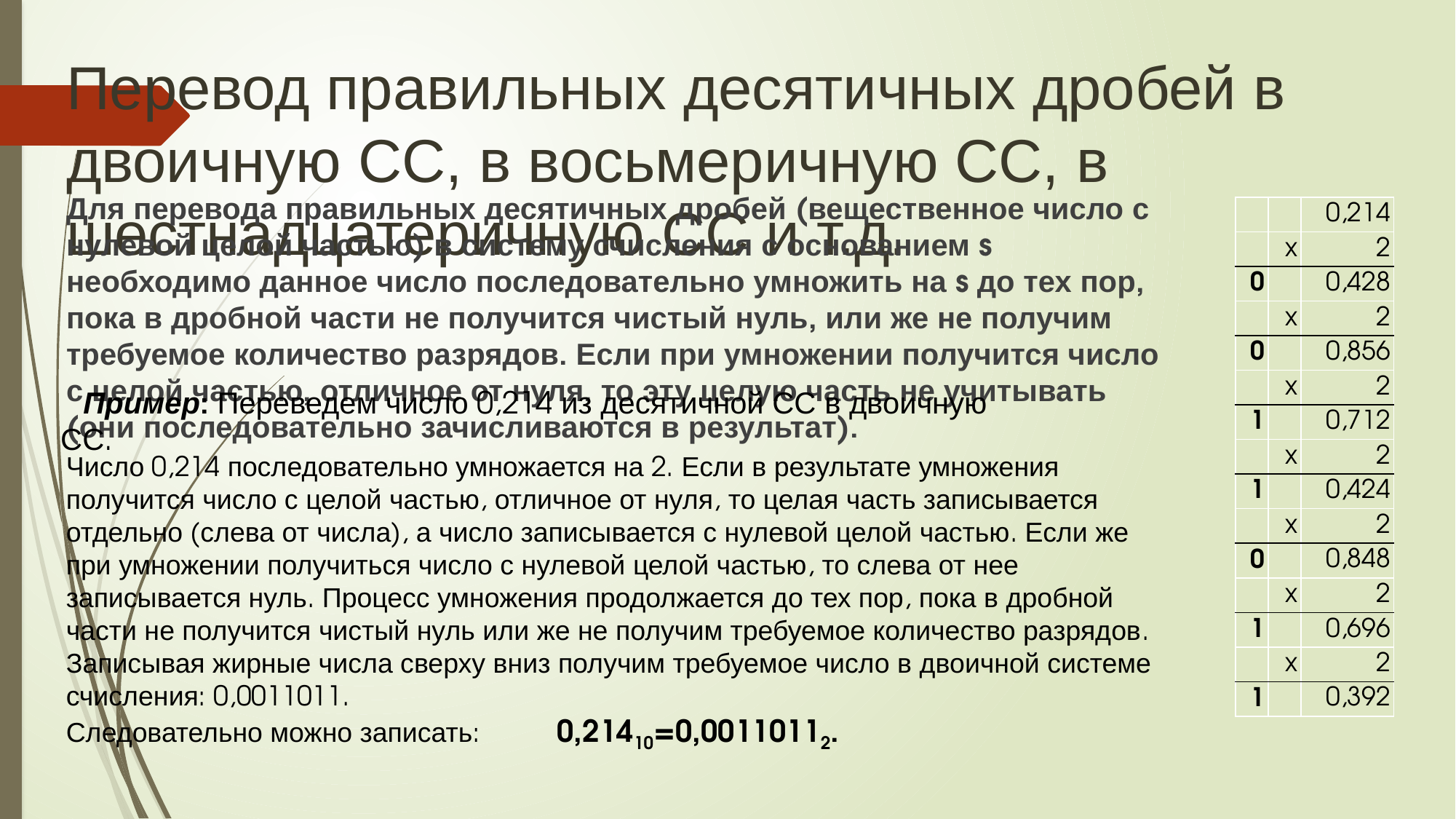

# Перевод правильных десятичных дробей в двоичную СС, в восьмеричную СС, в шестнадцатеричную СС и т.д.
Для перевода правильных десятичных дробей (вещественное число с нулевой целой частью) в систему счисления с основанием s необходимо данное число последовательно умножить на s до тех пор, пока в дробной части не получится чистый нуль, или же не получим требуемое количество разрядов. Если при умножении получится число с целой частью, отличное от нуля, то эту целую часть не учитывать (они последовательно зачисливаются в результат).
|  |  | 0,214 |
| --- | --- | --- |
|  | x | 2 |
| 0 |  | 0,428 |
|  | x | 2 |
| 0 |  | 0,856 |
|  | x | 2 |
| 1 |  | 0,712 |
|  | x | 2 |
| 1 |  | 0,424 |
|  | x | 2 |
| 0 |  | 0,848 |
|  | x | 2 |
| 1 |  | 0,696 |
|  | x | 2 |
| 1 |  | 0,392 |
Пример: Переведем число 0,214 из десятичной СС в двоичную СС.
Число 0,214 последовательно умножается на 2. Если в результате умножения получится число с целой частью, отличное от нуля, то целая часть записывается отдельно (слева от числа), а число записывается с нулевой целой частью. Если же при умножении получиться число с нулевой целой частью, то слева от нее записывается нуль. Процесс умножения продолжается до тех пор, пока в дробной части не получится чистый нуль или же не получим требуемое количество разрядов. Записывая жирные числа сверху вниз получим требуемое число в двоичной системе счисления: 0,0011011.
Следовательно можно записать:          0,21410=0,00110112.